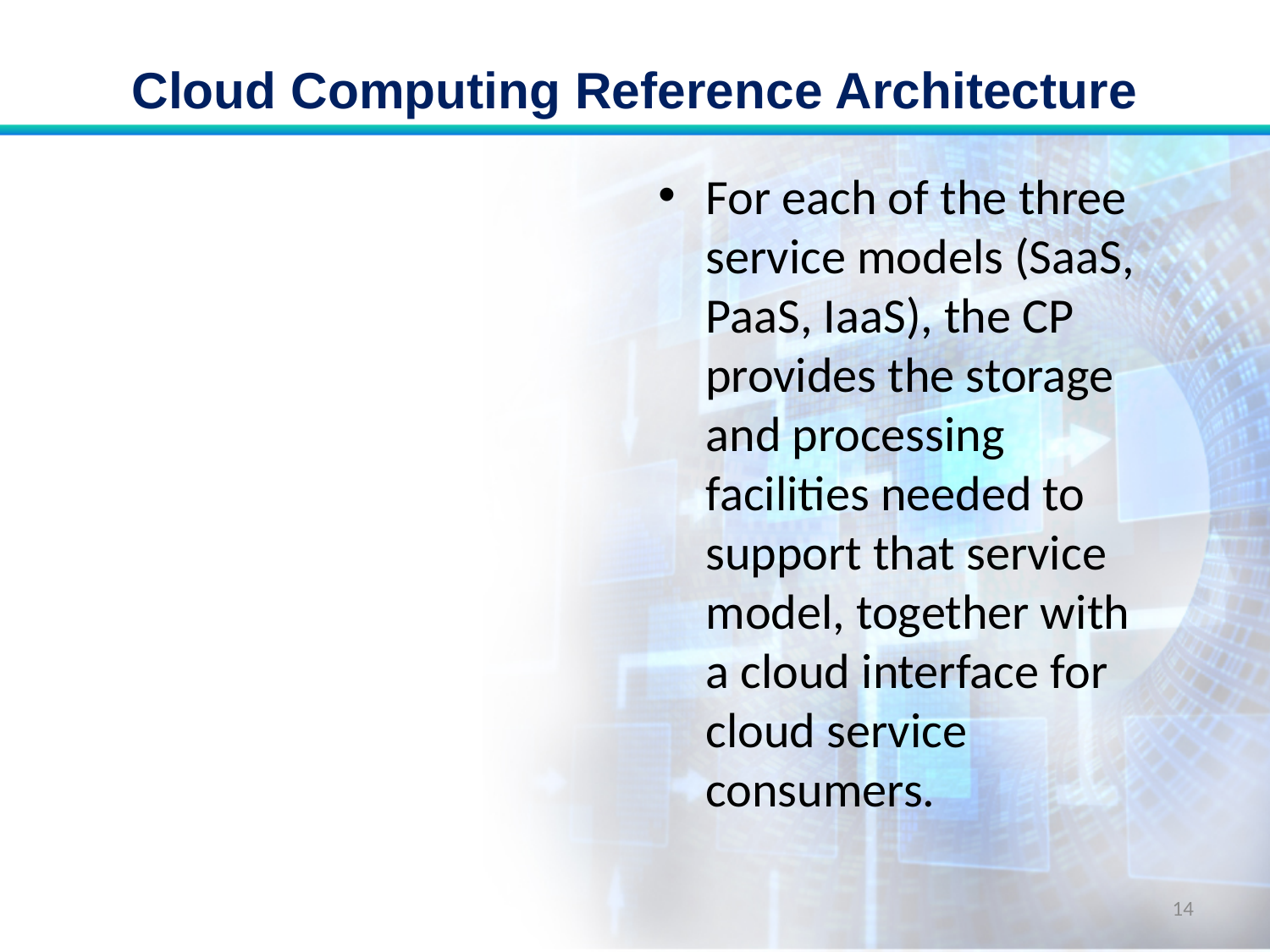

# Cloud Computing Reference Architecture
For each of the three service models (SaaS, PaaS, IaaS), the CP provides the storage and processing facilities needed to support that service model, together with a cloud interface for cloud service consumers.
14